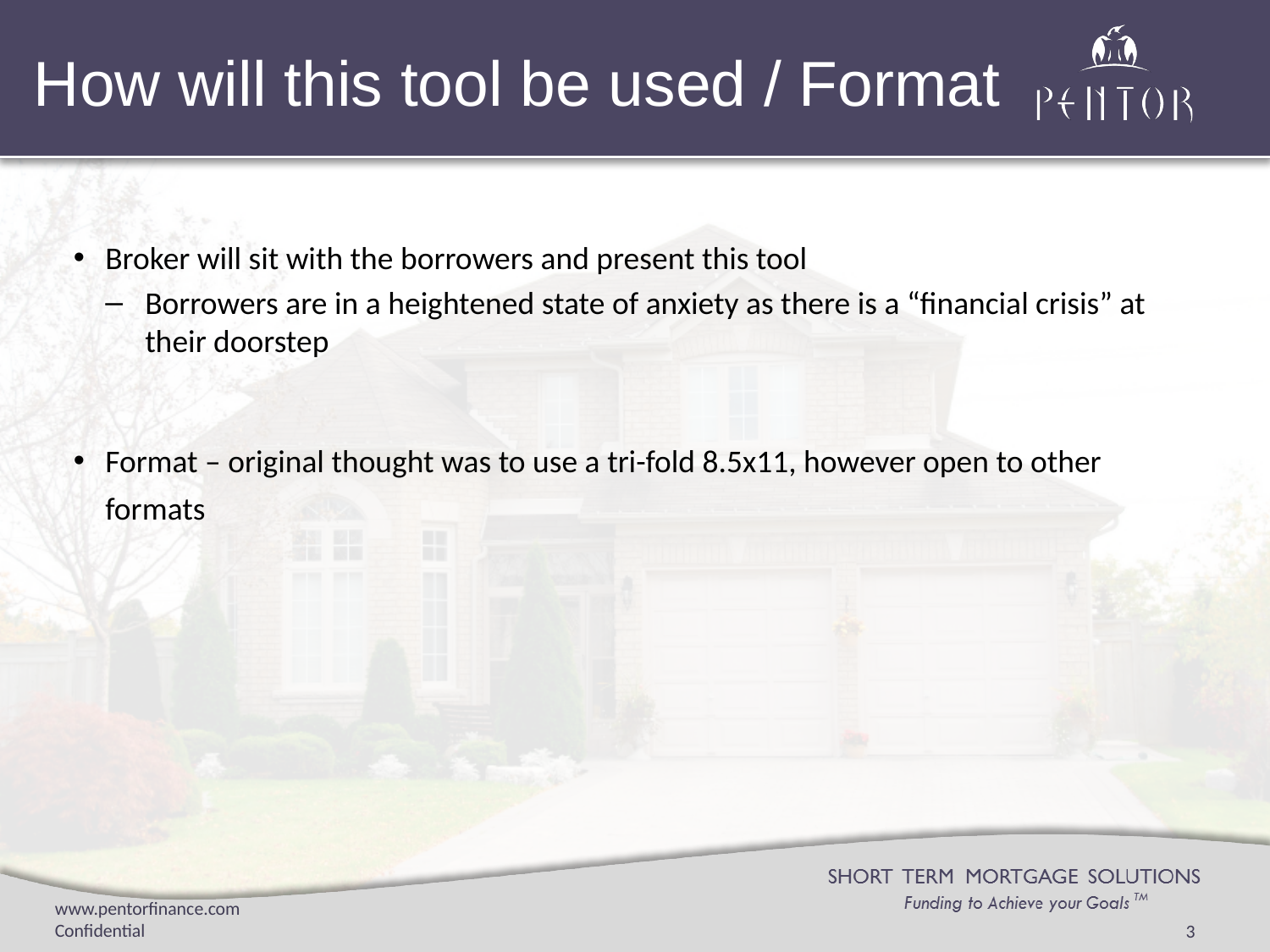

# How will this tool be used / Format
Broker will sit with the borrowers and present this tool
Borrowers are in a heightened state of anxiety as there is a “financial crisis” at their doorstep

Format – original thought was to use a tri-fold 8.5x11, however open to other formats

3